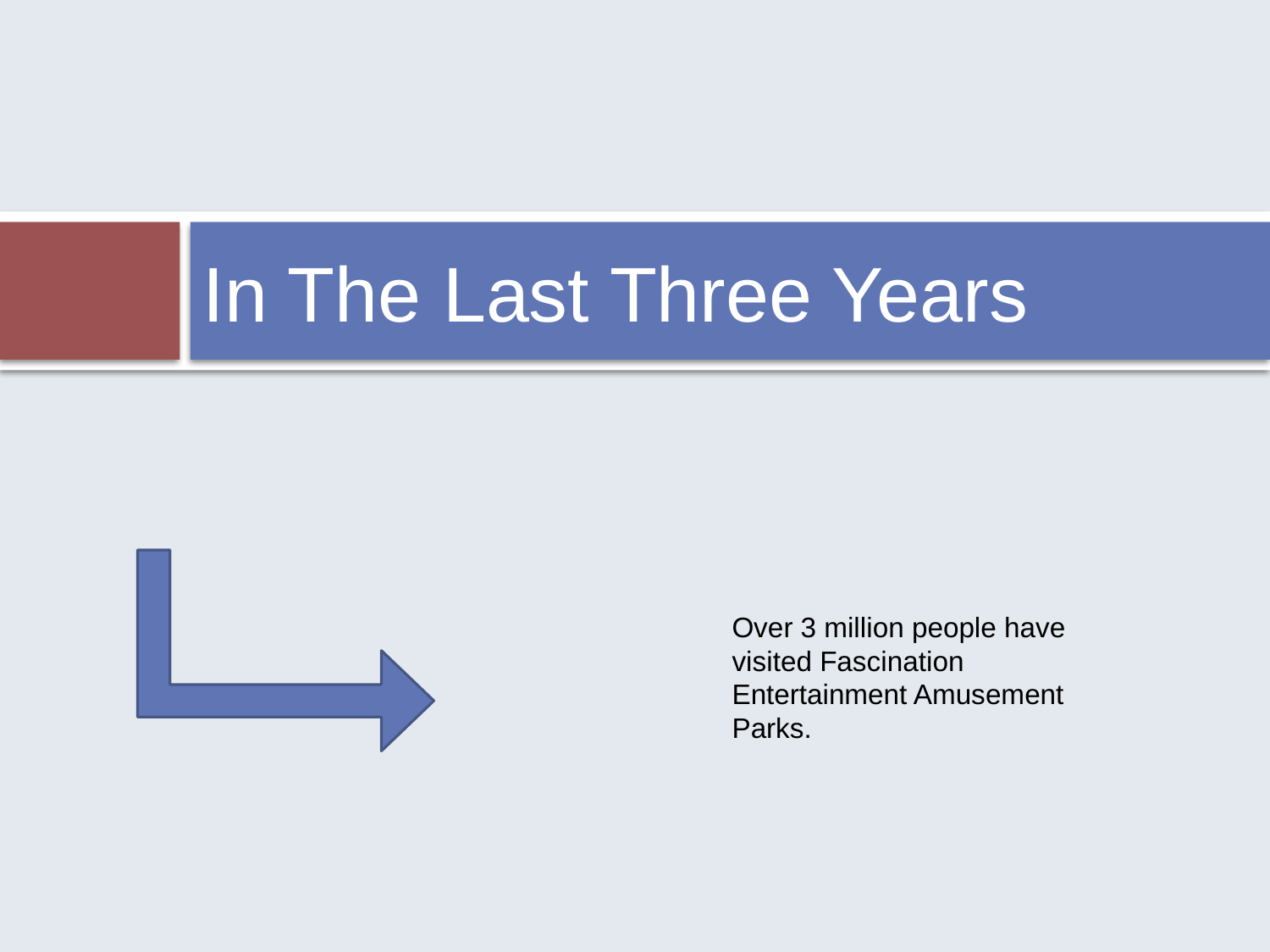

# In The Last Three Years

Over 3 million people have visited Fascination Entertainment Amusement Parks.